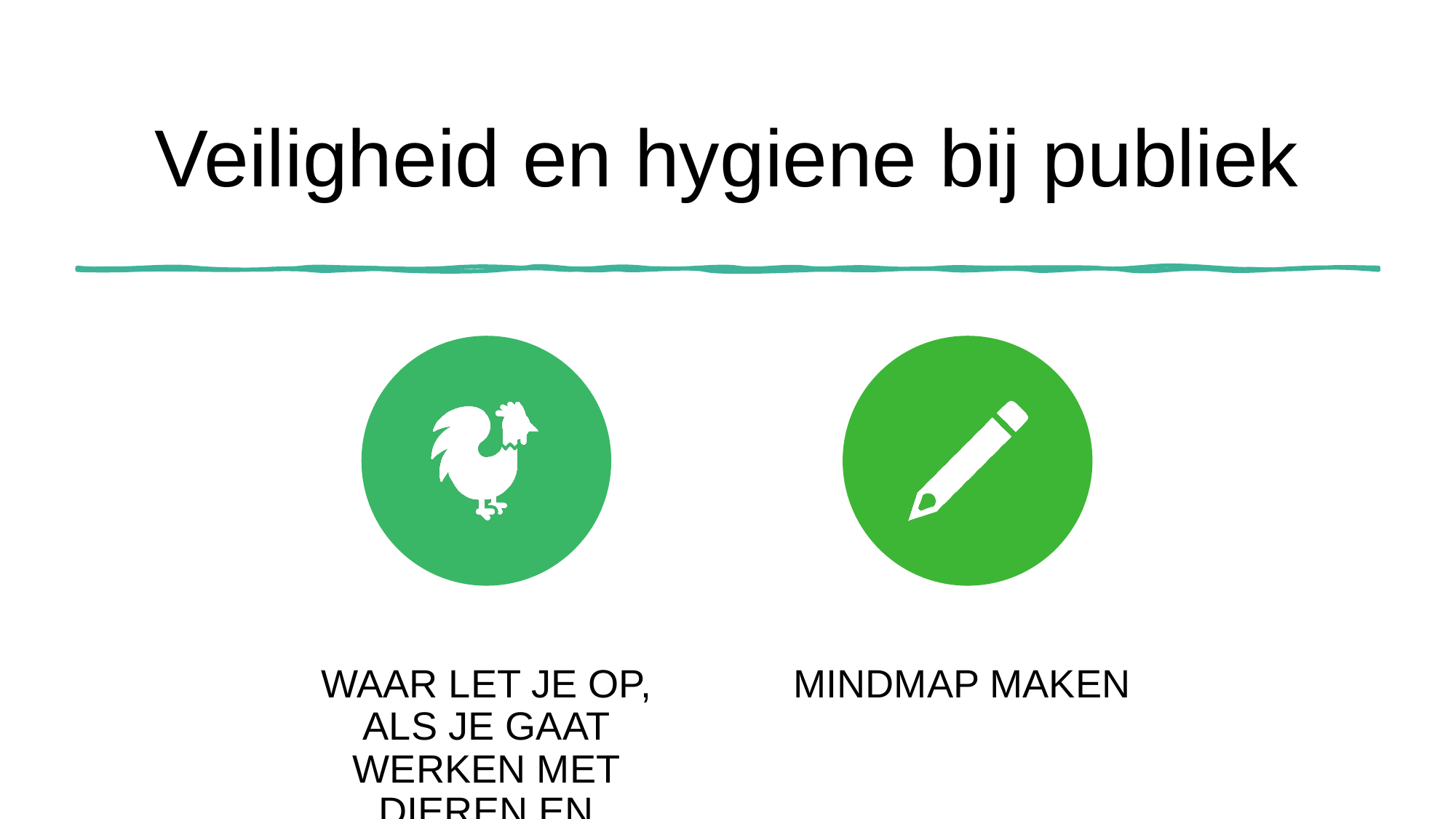

# Veiligheid en hygiene bij publiek

Waar let je op, als je gaat werken met dieren en publiek?
Mindmap maken